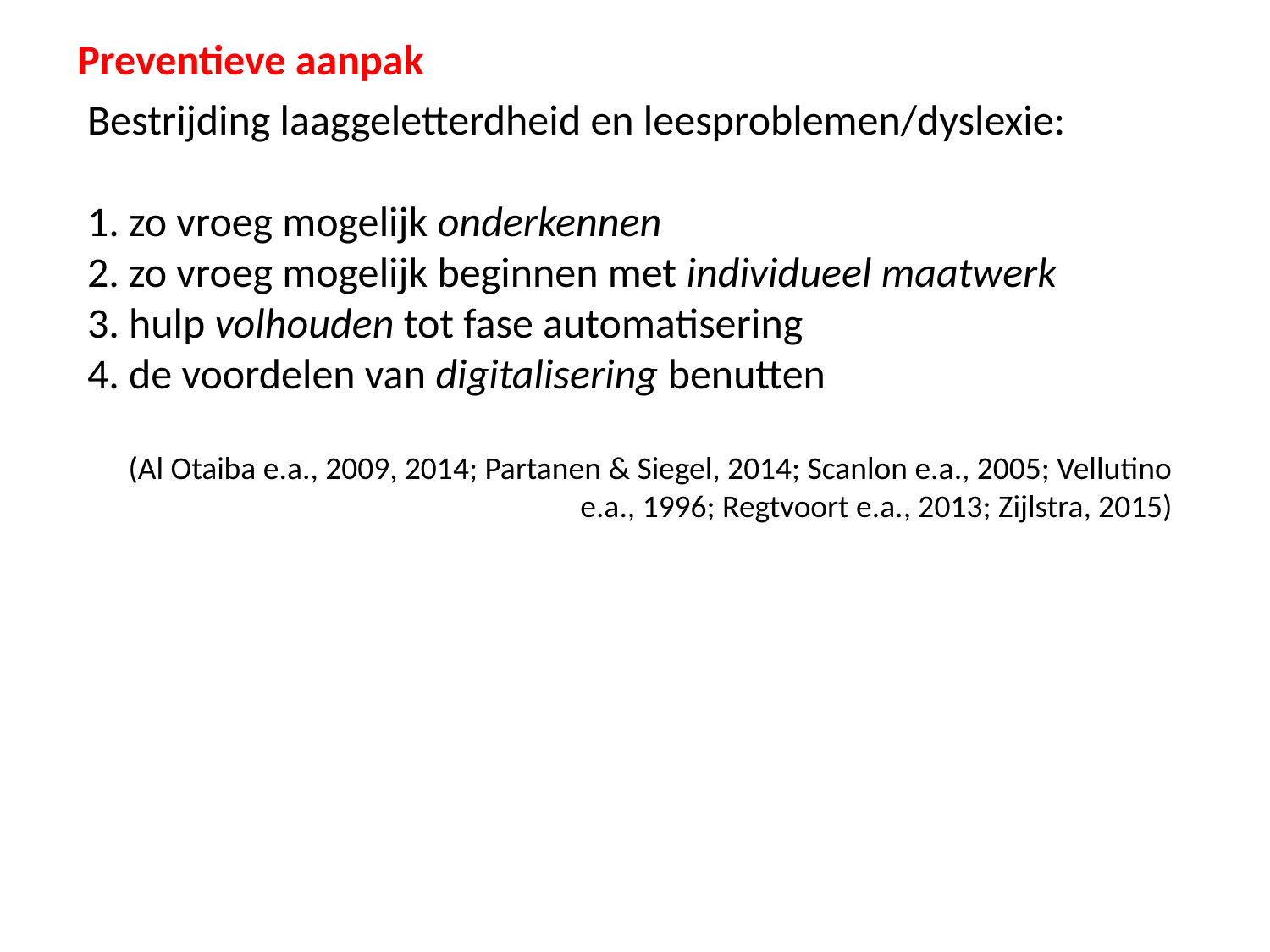

Preventieve aanpak
Bestrijding laaggeletterdheid en leesproblemen/dyslexie:

1. zo vroeg mogelijk onderkennen
2. zo vroeg mogelijk beginnen met individueel maatwerk
3. hulp volhouden tot fase automatisering
4. de voordelen van digitalisering benutten

(Al Otaiba e.a., 2009, 2014; Partanen & Siegel, 2014; Scanlon e.a., 2005; Vellutino e.a., 1996; Regtvoort e.a., 2013; Zijlstra, 2015)